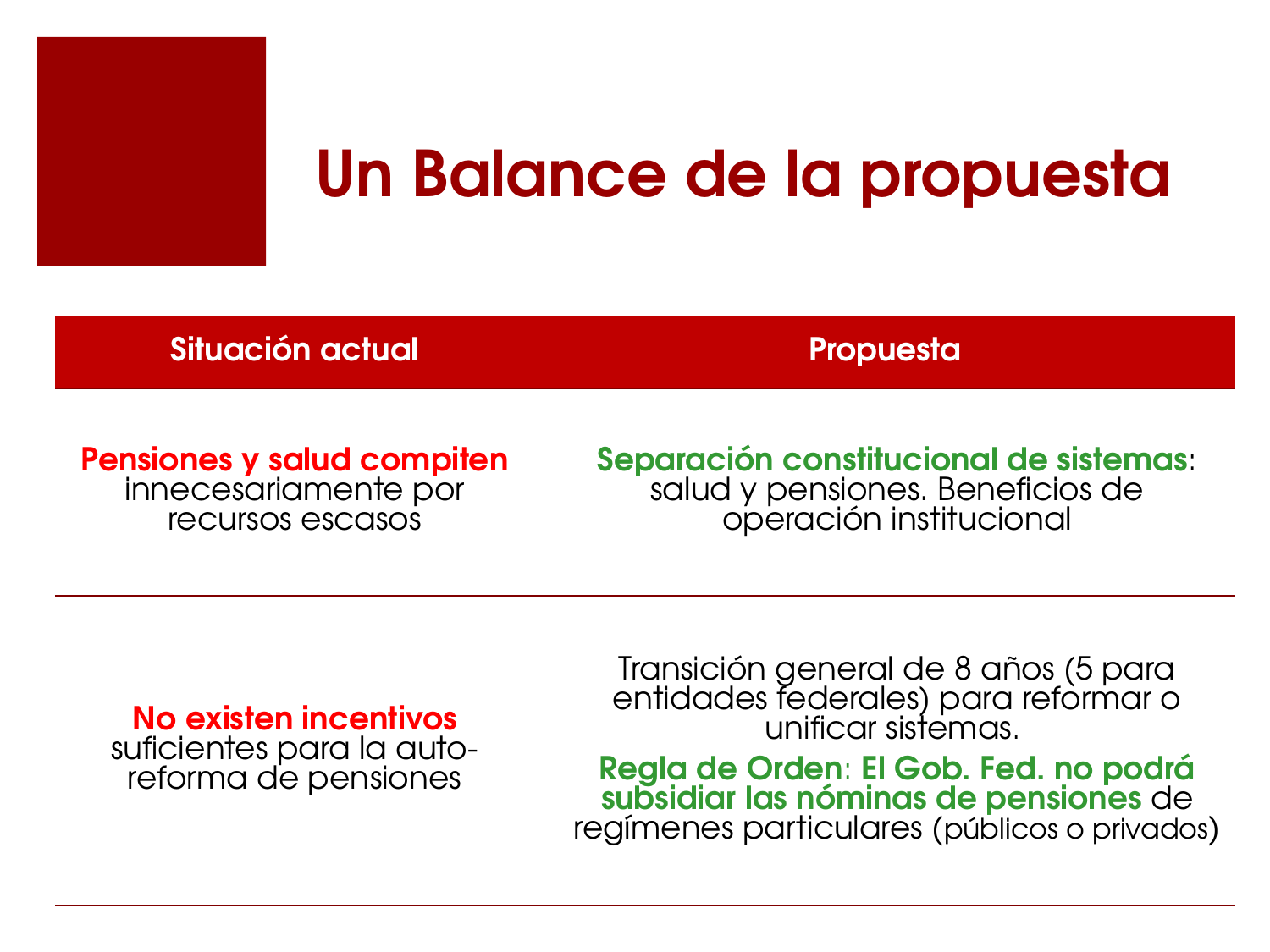

# Un Balance de la propuesta
| Situación actual | Propuesta |
| --- | --- |
| Pensiones y salud compiten innecesariamente por recursos escasos | Separación constitucional de sistemas: salud y pensiones. Beneficios de operación institucional |
| No existen incentivos suficientes para la auto-reforma de pensiones | Transición general de 8 años (5 para entidades federales) para reformar o unificar sistemas. Regla de Orden: El Gob. Fed. no podrá subsidiar las nóminas de pensiones de regímenes particulares (públicos o privados) |